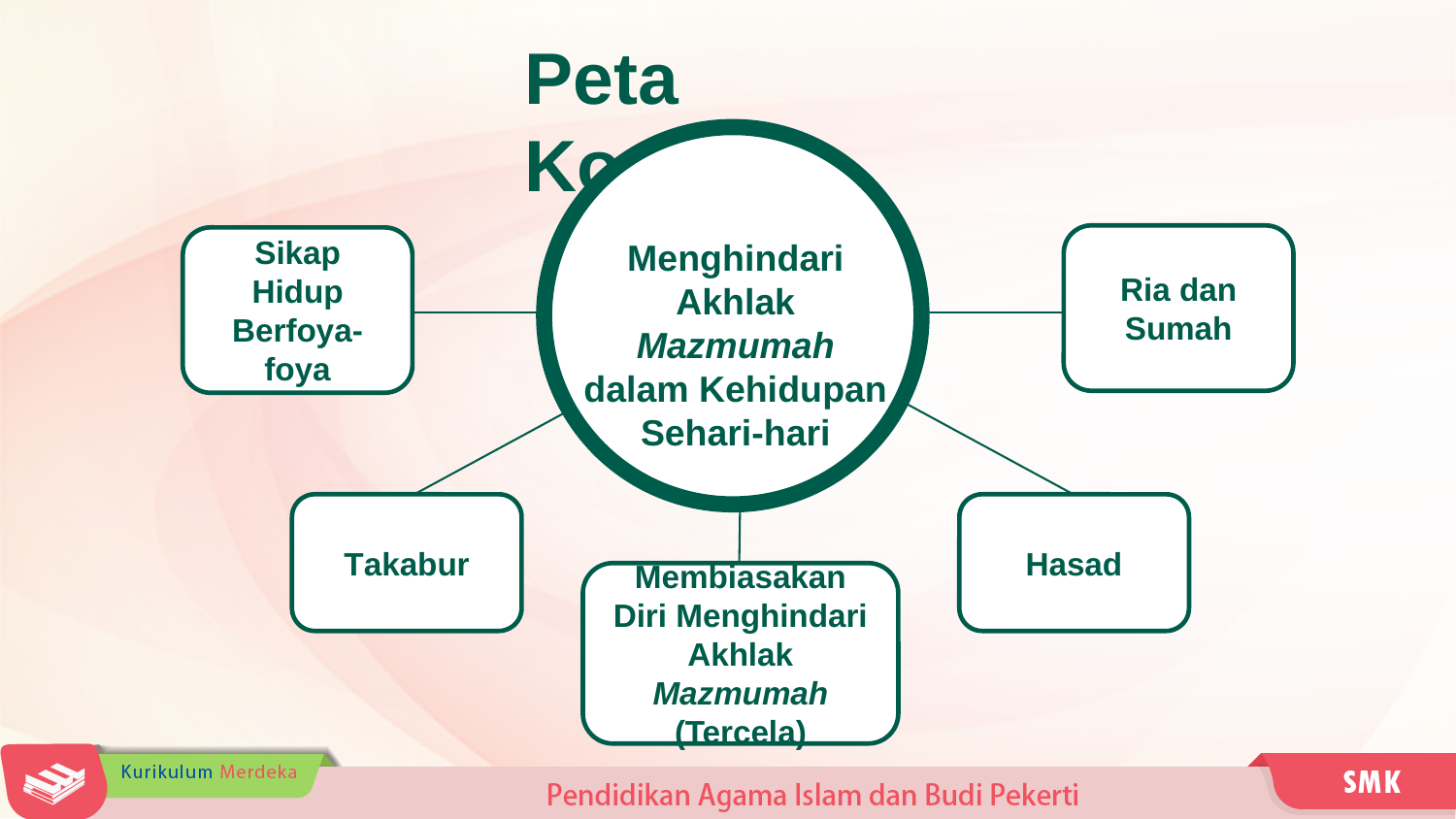

Peta Konsep

Menghindari Akhlak Mazmumah dalam Kehidupan Sehari-hari
Ria dan Sumah
Sikap Hidup Berfoya-foya
Takabur
Hasad
Membiasakan Diri Menghindari Akhlak Mazmumah (Tercela)